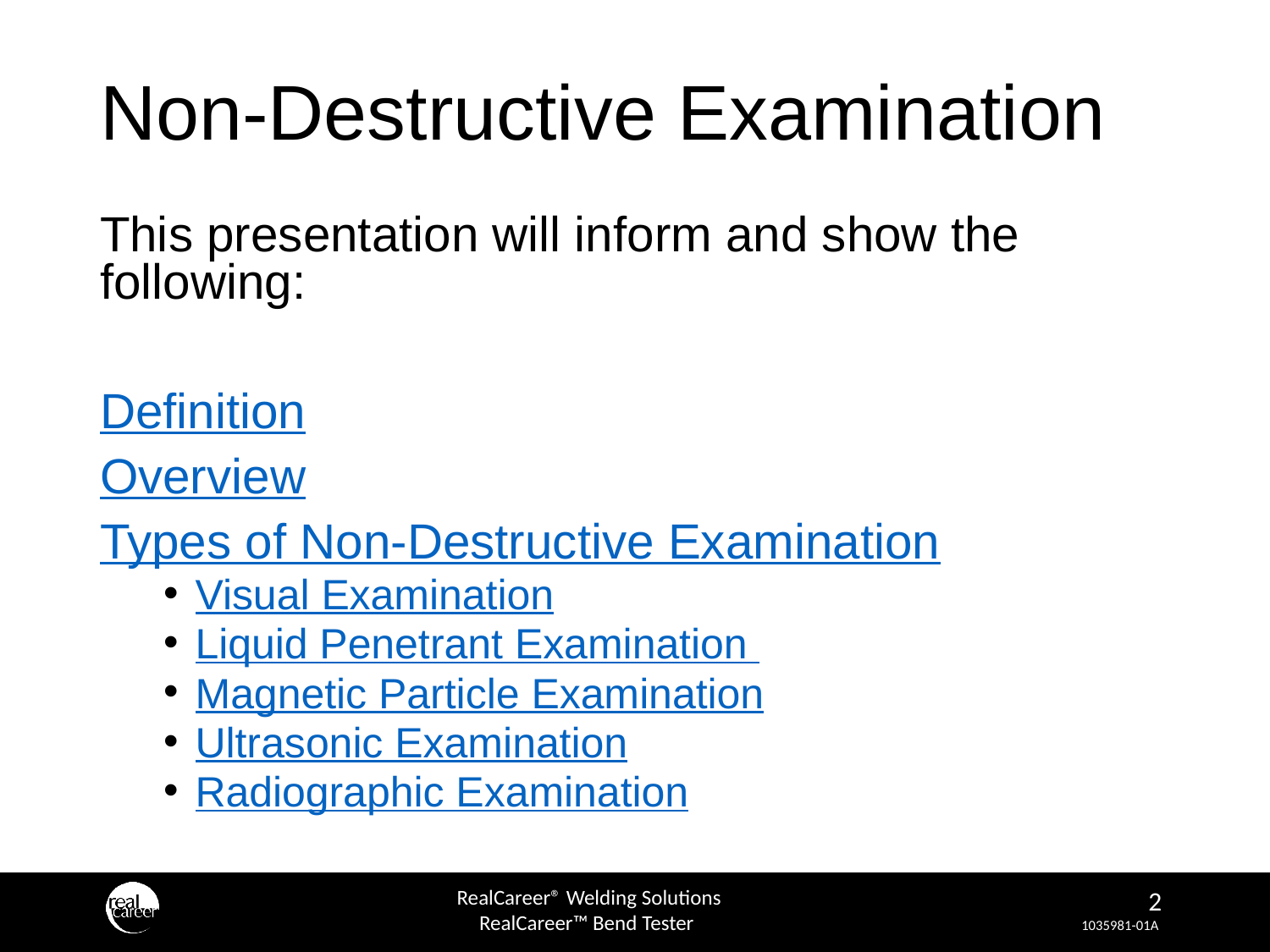

# Non-Destructive Examination
This presentation will inform and show the following:

Definition
Overview
Types of Non-Destructive Examination
Visual Examination
Liquid Penetrant Examination
Magnetic Particle Examination
Ultrasonic Examination
Radiographic Examination